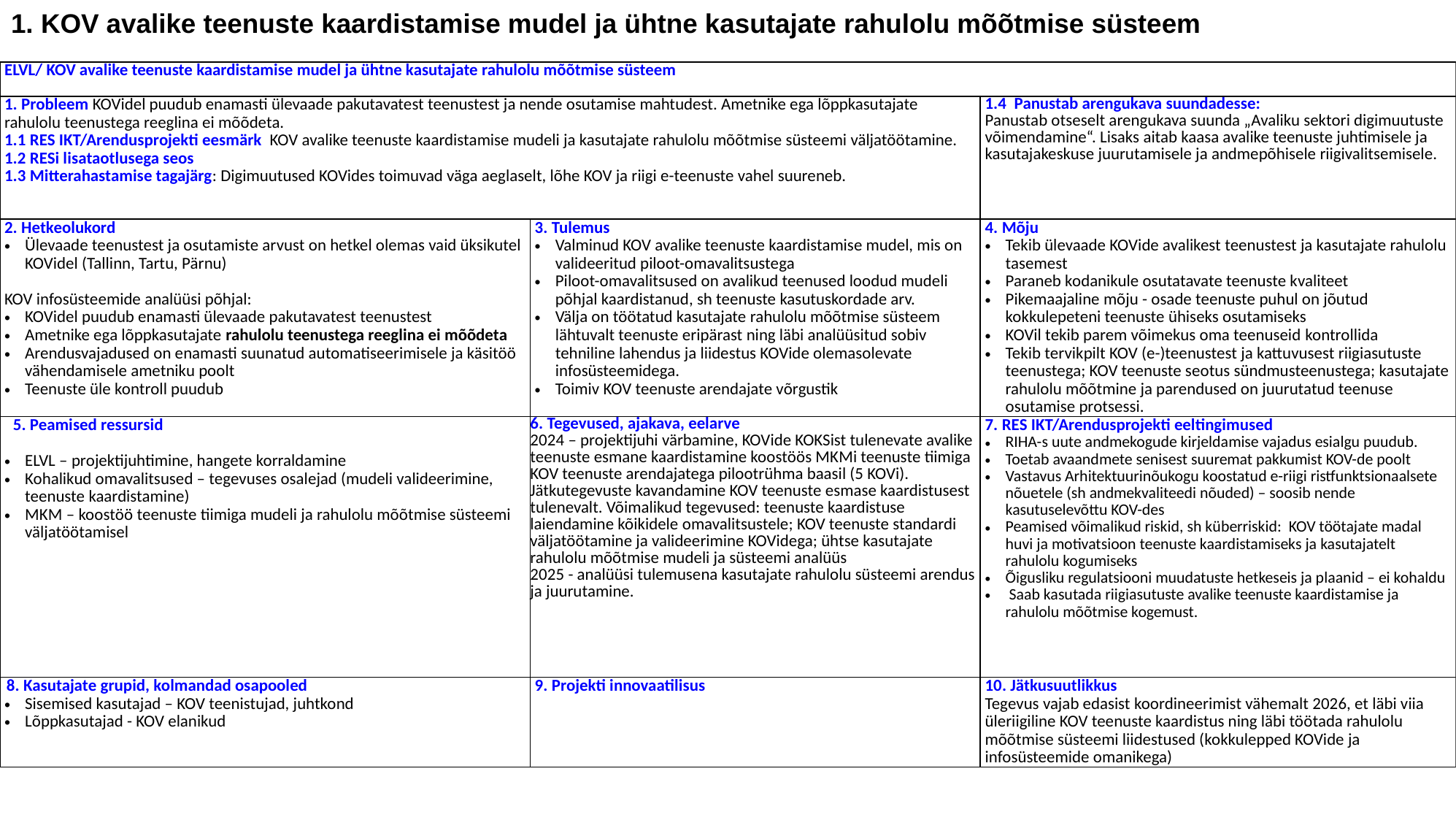

# 1. KOV avalike teenuste kaardistamise mudel ja ühtne kasutajate rahulolu mõõtmise süsteem
| ELVL/ KOV avalike teenuste kaardistamise mudel ja ühtne kasutajate rahulolu mõõtmise süsteem |  |  |
| --- | --- | --- |
| 1. Probleem KOVidel puudub enamasti ülevaade pakutavatest teenustest ja nende osutamise mahtudest. Ametnike ega lõppkasutajate rahulolu teenustega reeglina ei mõõdeta. 1.1 RES IKT/Arendusprojekti eesmärk KOV avalike teenuste kaardistamise mudeli ja kasutajate rahulolu mõõtmise süsteemi väljatöötamine. 1.2 RESi lisataotlusega seos 1.3 Mitterahastamise tagajärg: Digimuutused KOVides toimuvad väga aeglaselt, lõhe KOV ja riigi e-teenuste vahel suureneb. |  | 1.4 Panustab arengukava suundadesse: Panustab otseselt arengukava suunda „Avaliku sektori digimuutuste võimendamine“. Lisaks aitab kaasa avalike teenuste juhtimisele ja kasutajakeskuse juurutamisele ja andmepõhisele riigivalitsemisele. |
| 2. Hetkeolukord Ülevaade teenustest ja osutamiste arvust on hetkel olemas vaid üksikutel KOVidel (Tallinn, Tartu, Pärnu) KOV infosüsteemide analüüsi põhjal: KOVidel puudub enamasti ülevaade pakutavatest teenustest Ametnike ega lõppkasutajate rahulolu teenustega reeglina ei mõõdeta Arendusvajadused on enamasti suunatud automatiseerimisele ja käsitöö vähendamisele ametniku poolt Teenuste üle kontroll puudub | 3. Tulemus Valminud KOV avalike teenuste kaardistamise mudel, mis on valideeritud piloot-omavalitsustega Piloot-omavalitsused on avalikud teenused loodud mudeli põhjal kaardistanud, sh teenuste kasutuskordade arv. Välja on töötatud kasutajate rahulolu mõõtmise süsteem lähtuvalt teenuste eripärast ning läbi analüüsitud sobiv tehniline lahendus ja liidestus KOVide olemasolevate infosüsteemidega. Toimiv KOV teenuste arendajate võrgustik | 4. Mõju Tekib ülevaade KOVide avalikest teenustest ja kasutajate rahulolu tasemest Paraneb kodanikule osutatavate teenuste kvaliteet Pikemaajaline mõju - osade teenuste puhul on jõutud kokkulepeteni teenuste ühiseks osutamiseks KOVil tekib parem võimekus oma teenuseid kontrollida Tekib tervikpilt KOV (e-)teenustest ja kattuvusest riigiasutuste teenustega; KOV teenuste seotus sündmusteenustega; kasutajate rahulolu mõõtmine ja parendused on juurutatud teenuse osutamise protsessi. |
| 5. Peamised ressursid ELVL – projektijuhtimine, hangete korraldamine Kohalikud omavalitsused – tegevuses osalejad (mudeli valideerimine, teenuste kaardistamine) MKM – koostöö teenuste tiimiga mudeli ja rahulolu mõõtmise süsteemi väljatöötamisel | 6. Tegevused, ajakava, eelarve 2024 – projektijuhi värbamine, KOVide KOKSist tulenevate avalike teenuste esmane kaardistamine koostöös MKMi teenuste tiimiga KOV teenuste arendajatega pilootrühma baasil (5 KOVi). Jätkutegevuste kavandamine KOV teenuste esmase kaardistusest tulenevalt. Võimalikud tegevused: teenuste kaardistuse laiendamine kõikidele omavalitsustele; KOV teenuste standardi väljatöötamine ja valideerimine KOVidega; ühtse kasutajate rahulolu mõõtmise mudeli ja süsteemi analüüs 2025 - analüüsi tulemusena kasutajate rahulolu süsteemi arendus ja juurutamine. | 7. RES IKT/Arendusprojekti eeltingimused RIHA-s uute andmekogude kirjeldamise vajadus esialgu puudub. Toetab avaandmete senisest suuremat pakkumist KOV-de poolt Vastavus Arhitektuurinõukogu koostatud e-riigi ristfunktsionaalsete nõuetele (sh andmekvaliteedi nõuded) – soosib nende kasutuselevõttu KOV-des Peamised võimalikud riskid, sh küberriskid: KOV töötajate madal huvi ja motivatsioon teenuste kaardistamiseks ja kasutajatelt rahulolu kogumiseks Õigusliku regulatsiooni muudatuste hetkeseis ja plaanid – ei kohaldu Saab kasutada riigiasutuste avalike teenuste kaardistamise ja rahulolu mõõtmise kogemust. |
| 8. Kasutajate grupid, kolmandad osapooled Sisemised kasutajad – KOV teenistujad, juhtkond Lõppkasutajad - KOV elanikud | 9. Projekti innovaatilisus | 10. Jätkusuutlikkus Tegevus vajab edasist koordineerimist vähemalt 2026, et läbi viia üleriigiline KOV teenuste kaardistus ning läbi töötada rahulolu mõõtmise süsteemi liidestused (kokkulepped KOVide ja infosüsteemide omanikega) |